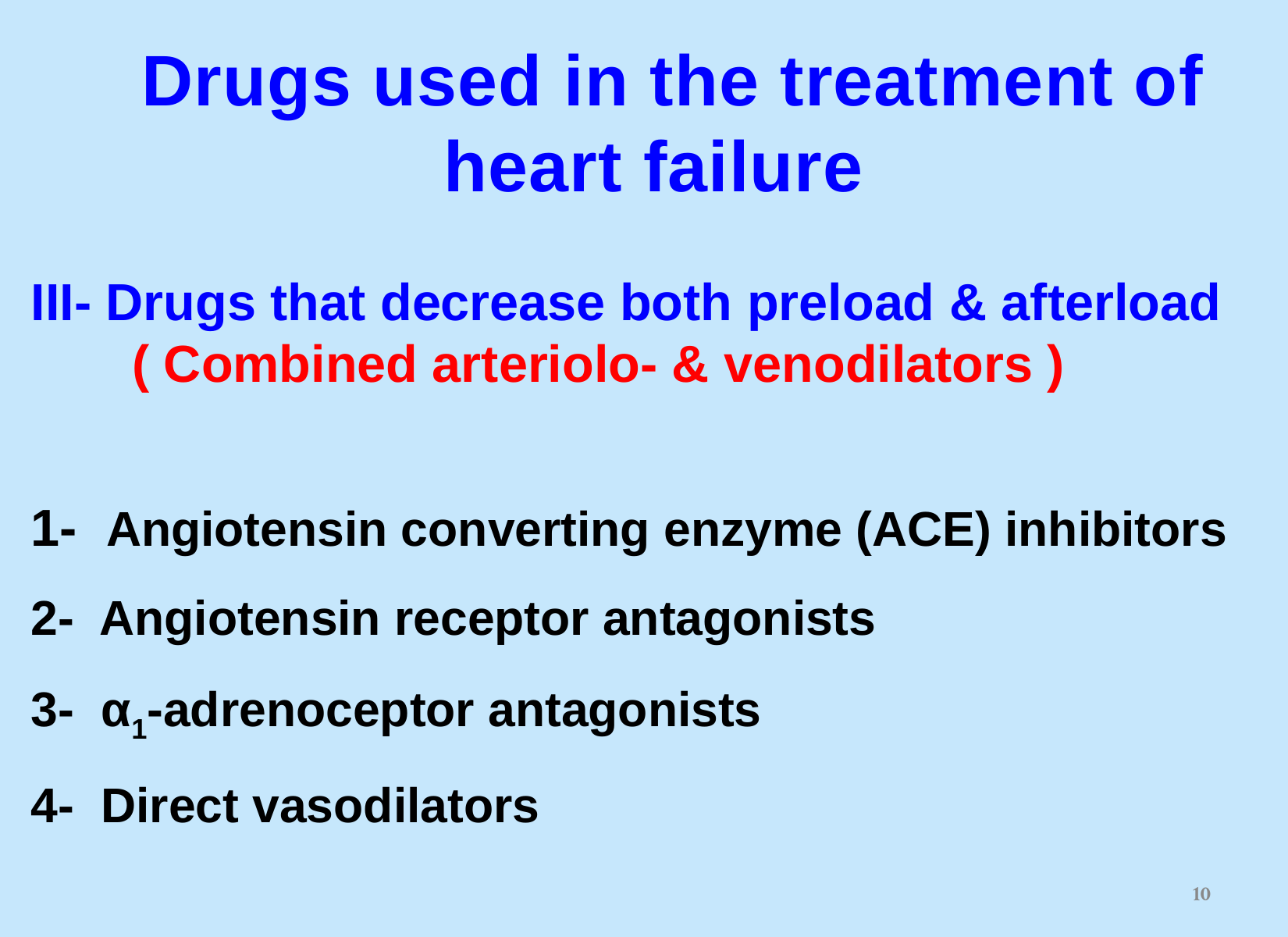

Drugs used in the treatment of heart failure

III- Drugs that decrease both preload & afterload
       ( Combined arteriolo- & venodilators )

1-  Angiotensin converting enzyme (ACE) inhibitors
2-  Angiotensin receptor antagonists
3-  α1-adrenoceptor antagonists
4-  Direct vasodilators
10